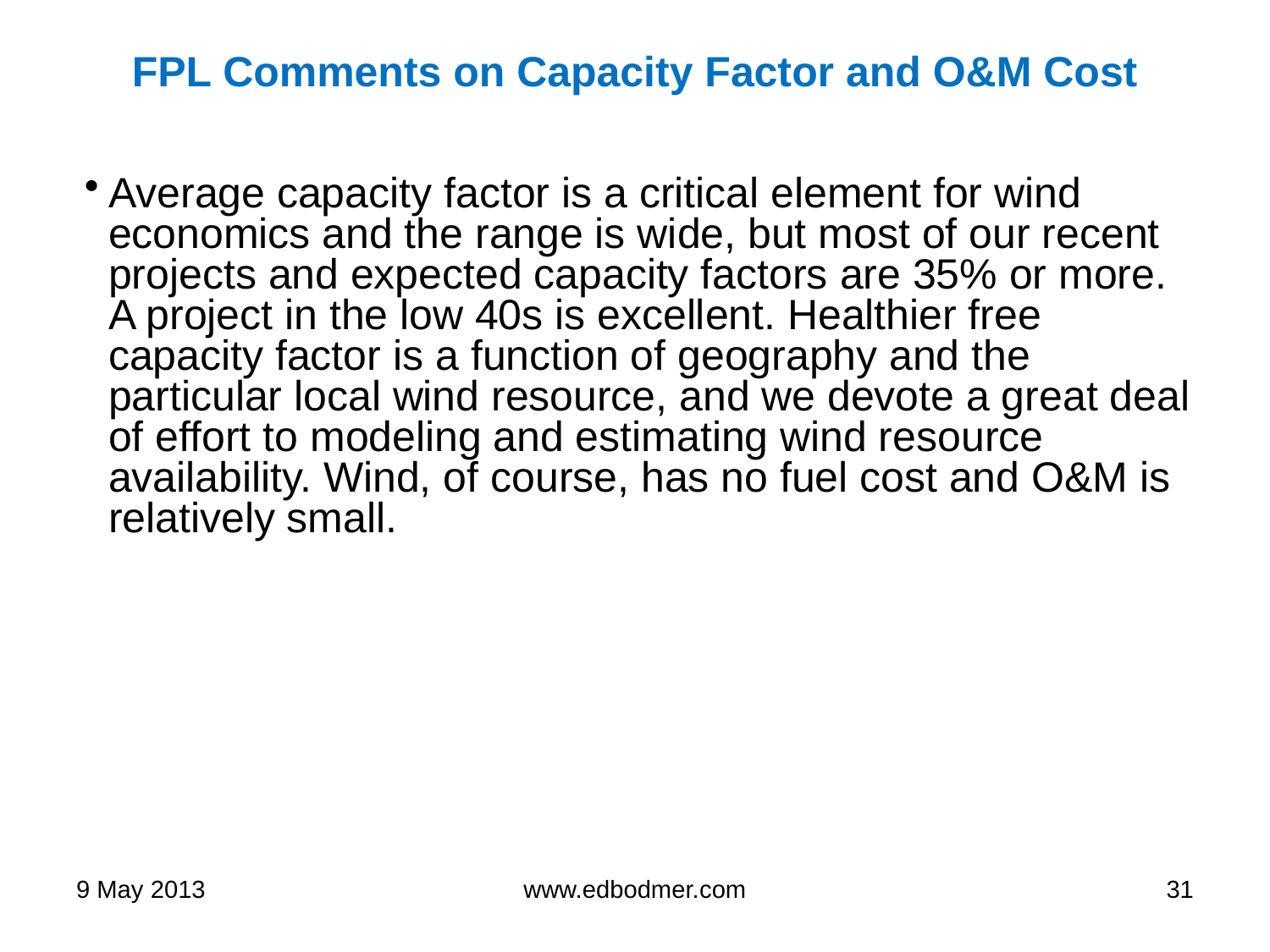

FPL Comments on Capacity Factor and O&M Cost
Average capacity factor is a critical element for wind economics and the range is wide, but most of our recent projects and expected capacity factors are 35% or more. A project in the low 40s is excellent. Healthier free capacity factor is a function of geography and the particular local wind resource, and we devote a great deal of effort to modeling and estimating wind resource availability. Wind, of course, has no fuel cost and O&M is relatively small.
9 May 2013
www.edbodmer.com
31